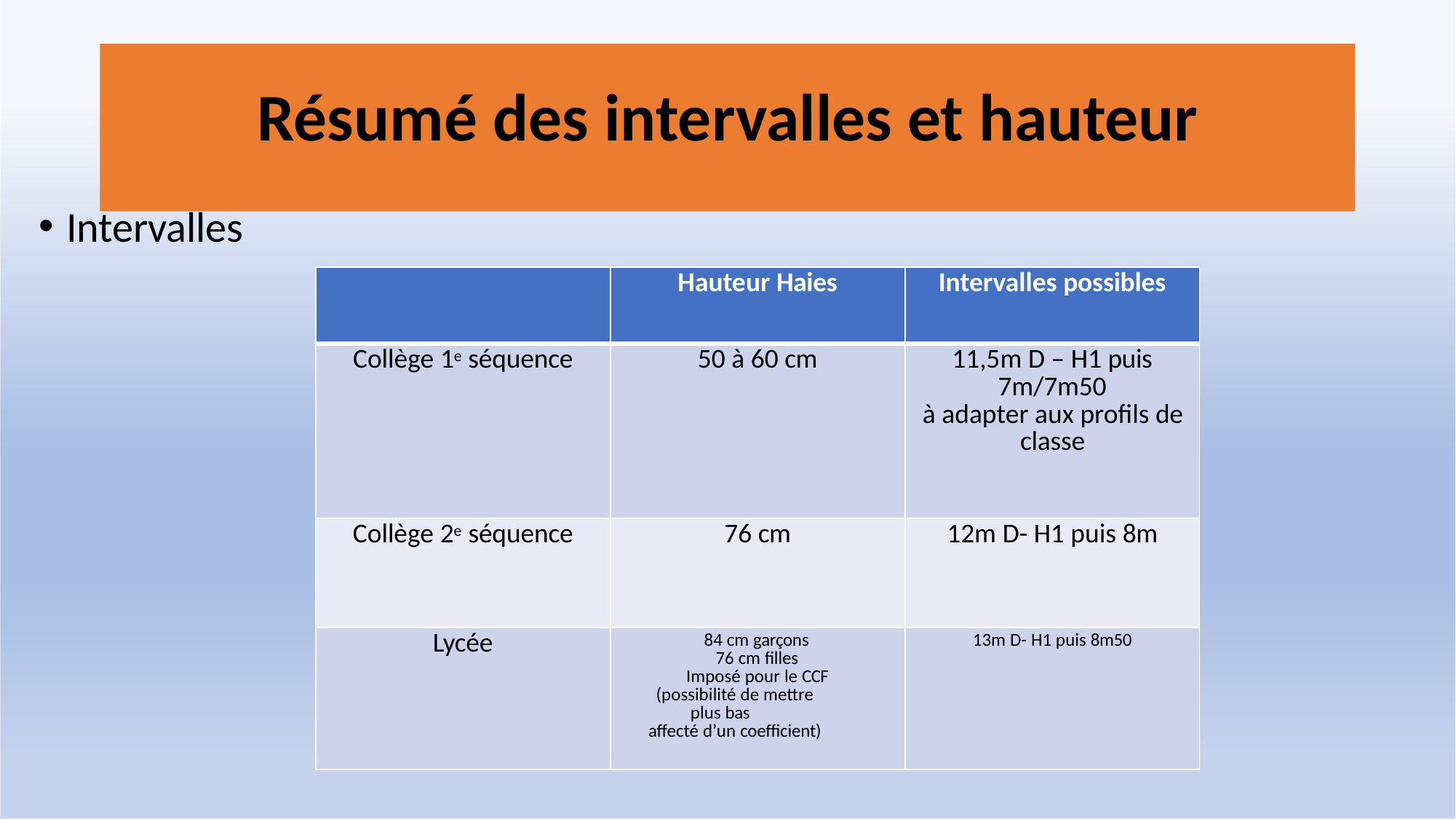

# Résumé des intervalles et hauteur
Intervalles
|  | Hauteur Haies | Intervalles possibles |
| --- | --- | --- |
| Collège 1e séquence | 50 à 60 cm | 11,5m D – H1 puis 7m/7m50 à adapter aux profils de classe |
| Collège 2e séquence | 76 cm | 12m D- H1 puis 8m |
| Lycée | 84 cm garçons 76 cm filles Imposé pour le CCF (possibilité de mettre plus bas affecté d’un coefficient) | 13m D- H1 puis 8m50 |